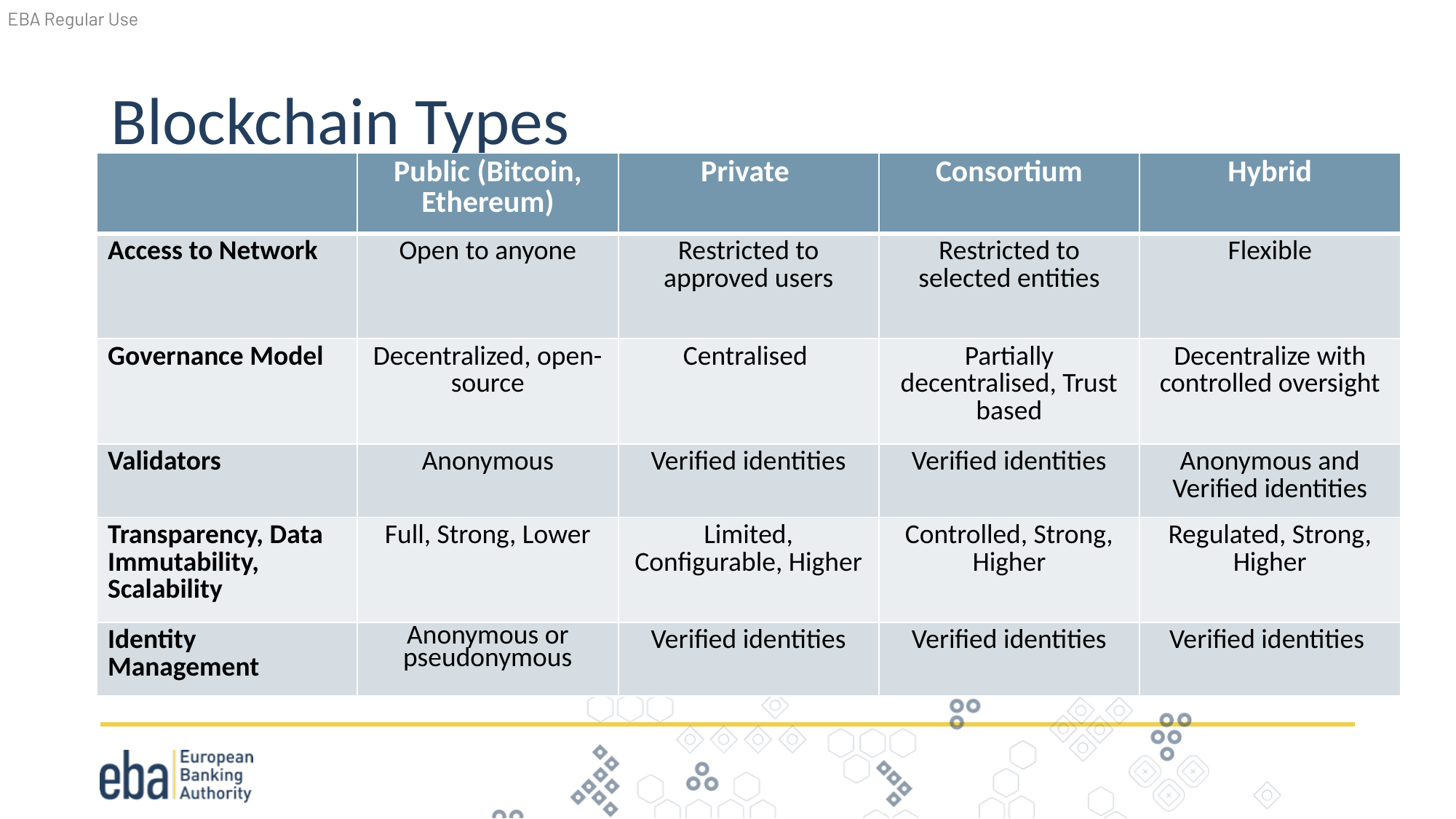

# Blockchain Types
|  | Public (Bitcoin, Ethereum) | Private | Consortium | Hybrid |
| --- | --- | --- | --- | --- |
| Access to Network | Open to anyone | Restricted to approved users | Restricted to selected entities | Flexible |
| Governance Model | Decentralized, open-source | Centralised | Partially decentralised, Trust based | Decentralize with controlled oversight |
| Validators | Anonymous | Verified identities | Verified identities | Anonymous and Verified identities |
| Transparency, Data Immutability, Scalability | Full, Strong, Lower | Limited, Configurable, Higher | Controlled, Strong, Higher | Regulated, Strong, Higher |
| Identity Management | Anonymous or pseudonymous | Verified identities | Verified identities | Verified identities |